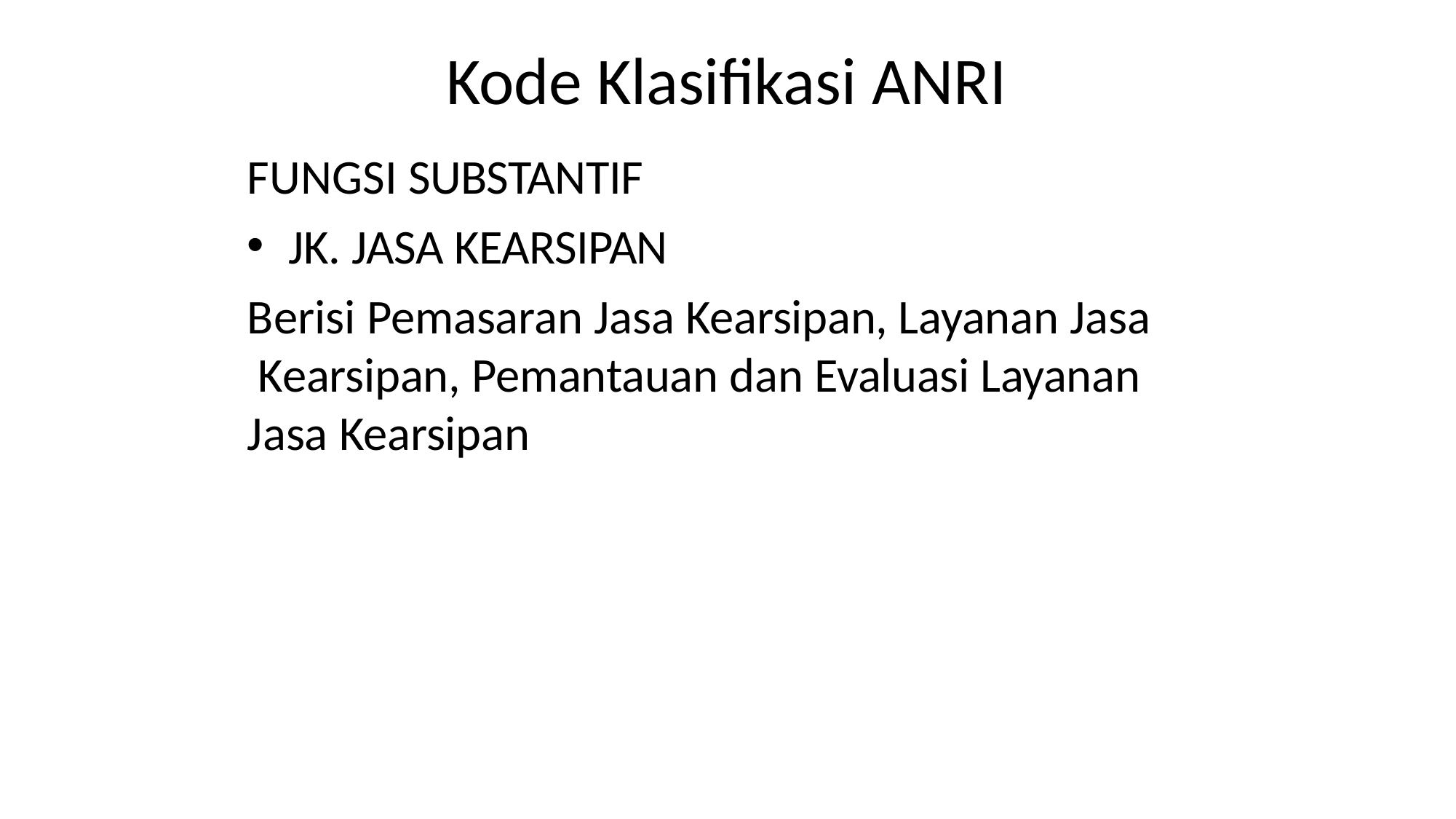

# Kode Klasifikasi ANRI
FUNGSI SUBSTANTIF
JK. JASA KEARSIPAN
Berisi Pemasaran Jasa Kearsipan, Layanan Jasa  Kearsipan, Pemantauan dan Evaluasi Layanan  Jasa Kearsipan